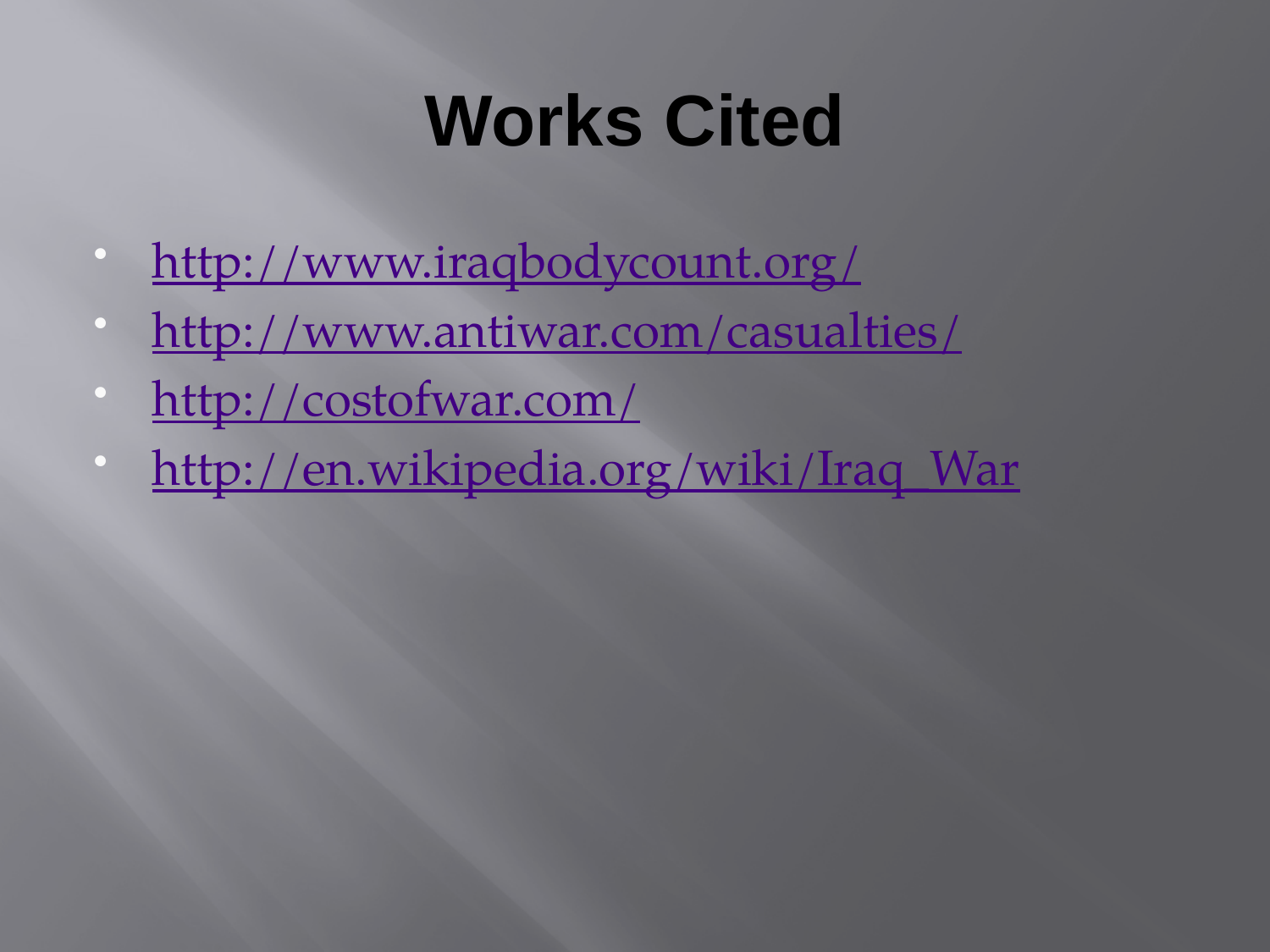

# Works Cited
http://www.iraqbodycount.org/
http://www.antiwar.com/casualties/
http://costofwar.com/
http://en.wikipedia.org/wiki/Iraq_War